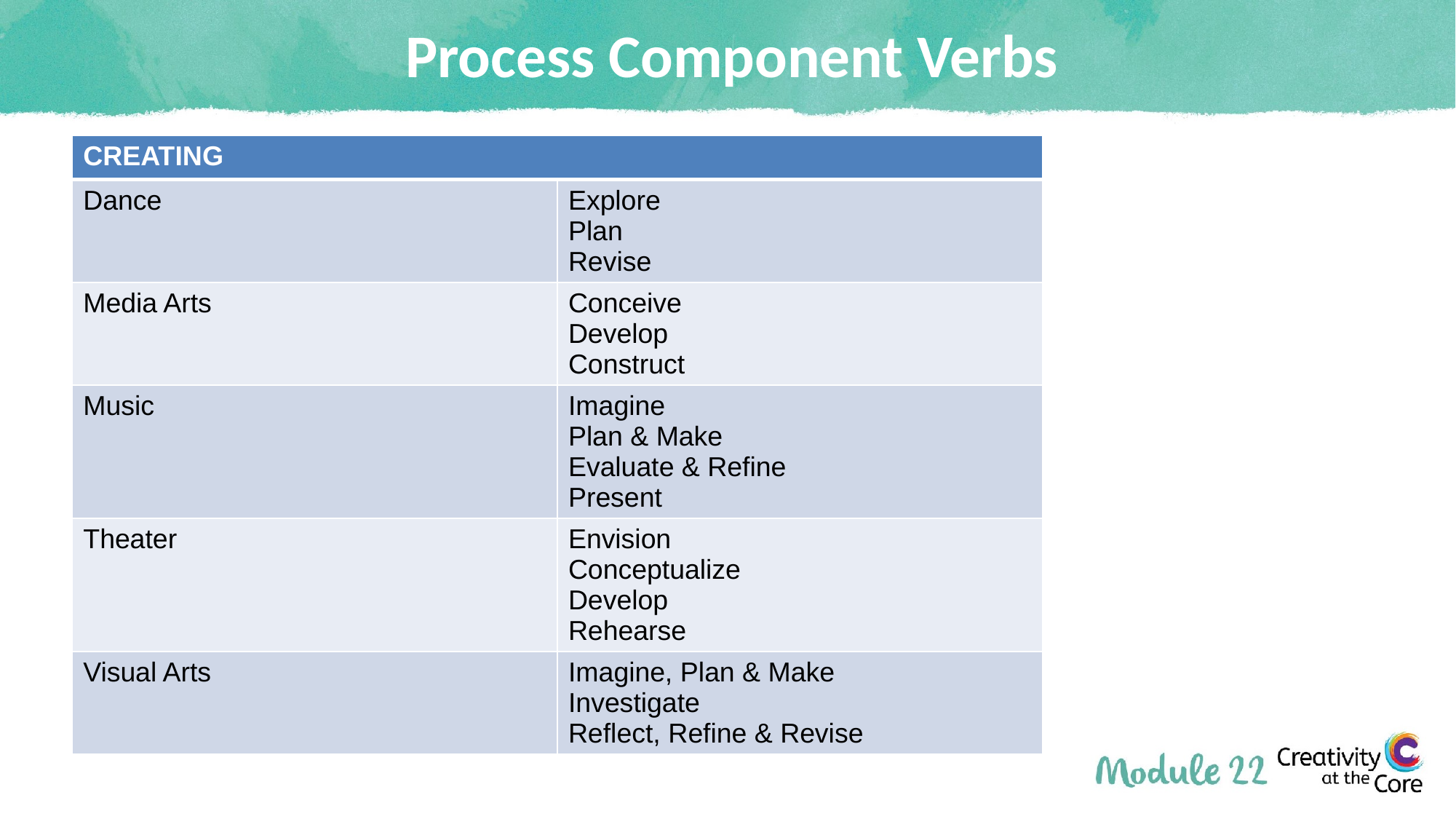

# Process Component Verbs
| CREATING |  |
| --- | --- |
| Dance | Explore Plan Revise |
| Media Arts | Conceive Develop Construct |
| Music | Imagine Plan & Make Evaluate & Refine Present |
| Theater | Envision Conceptualize Develop Rehearse |
| Visual Arts | Imagine, Plan & Make Investigate Reflect, Refine & Revise |